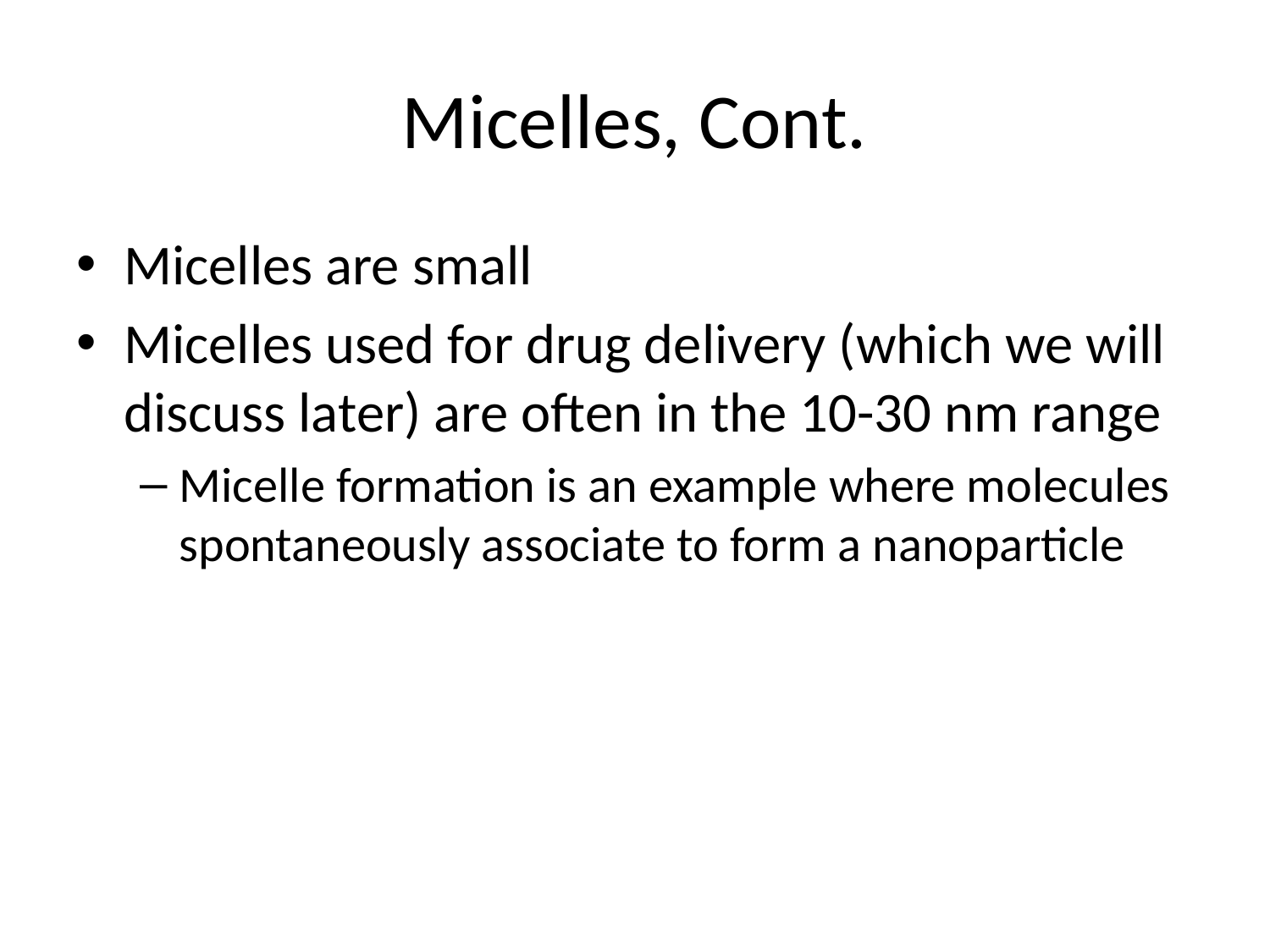

# Micelles, Cont.
Micelles are small
Micelles used for drug delivery (which we will discuss later) are often in the 10-30 nm range
Micelle formation is an example where molecules spontaneously associate to form a nanoparticle